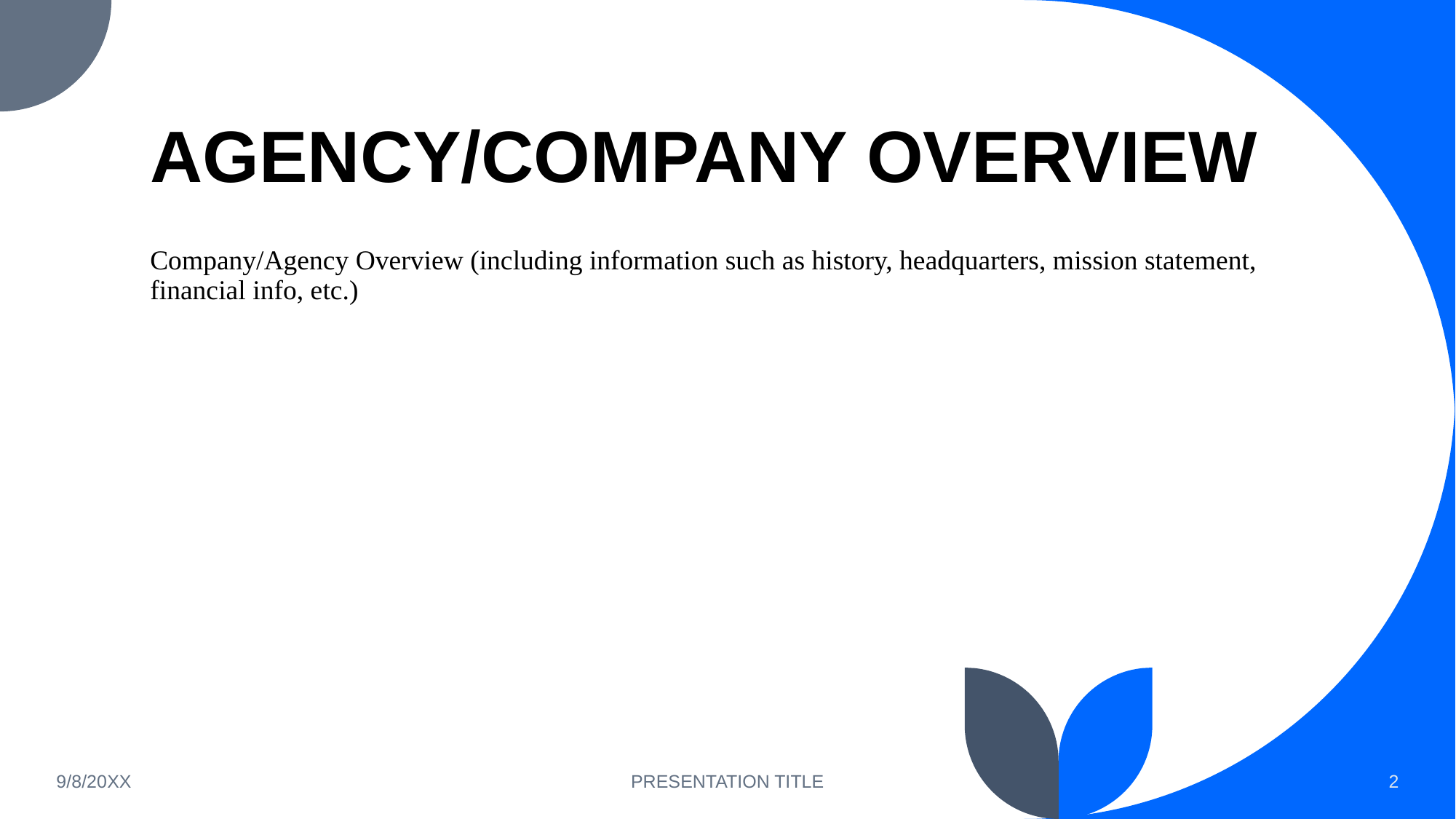

# AGENCY/COMPANY OVERVIEW
Company/Agency Overview (including information such as history, headquarters, mission statement, financial info, etc.)
9/8/20XX
PRESENTATION TITLE
2